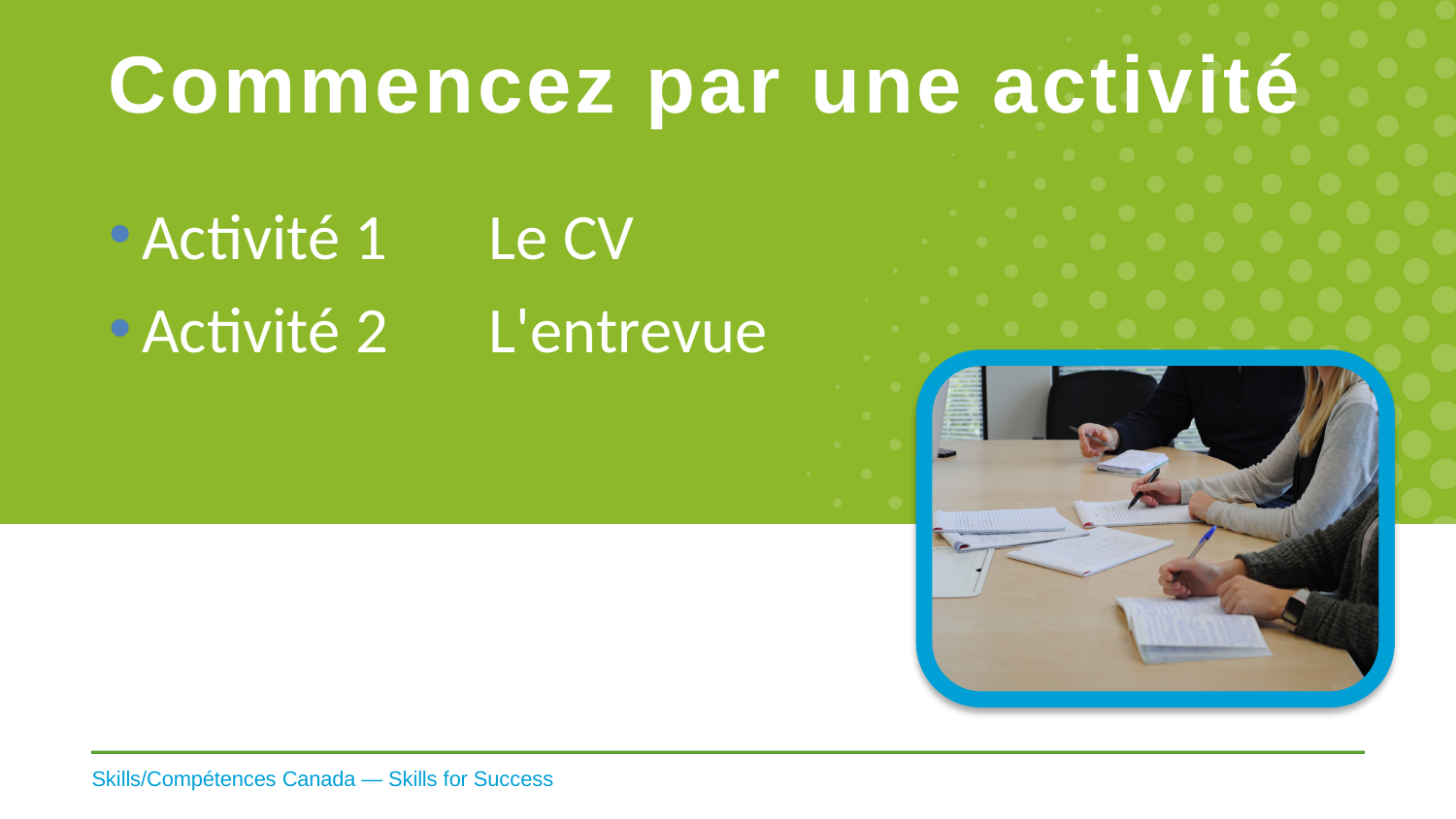

# Commencez par une activité
Activité 1	Le CV
Activité 2	L'entrevue